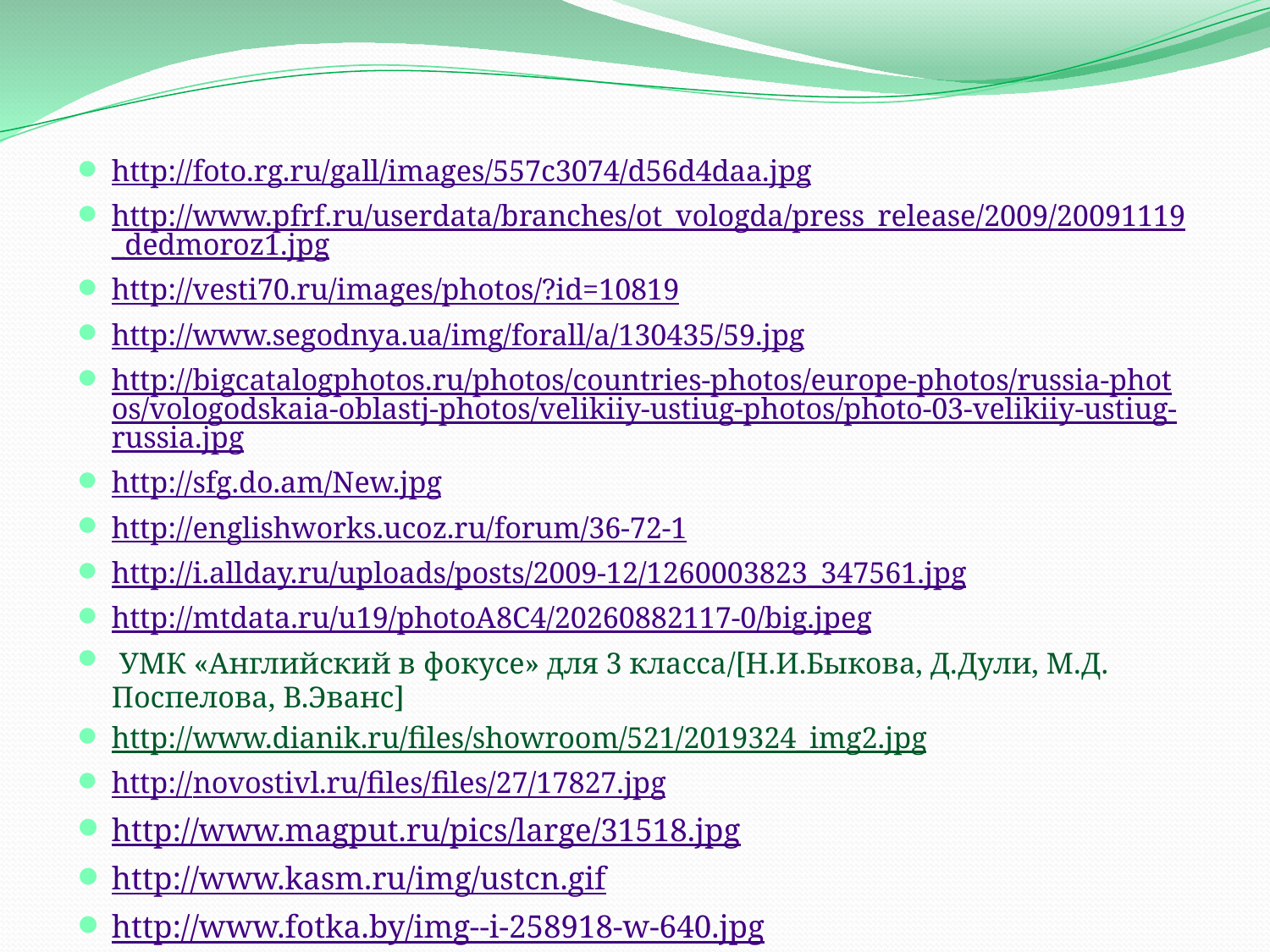

http://foto.rg.ru/gall/images/557c3074/d56d4daa.jpg
http://www.pfrf.ru/userdata/branches/ot_vologda/press_release/2009/20091119_dedmoroz1.jpg
http://vesti70.ru/images/photos/?id=10819
http://www.segodnya.ua/img/forall/a/130435/59.jpg
http://bigcatalogphotos.ru/photos/countries-photos/europe-photos/russia-photos/vologodskaia-oblastj-photos/velikiiy-ustiug-photos/photo-03-velikiiy-ustiug-russia.jpg
http://sfg.do.am/New.jpg
http://englishworks.ucoz.ru/forum/36-72-1
http://i.allday.ru/uploads/posts/2009-12/1260003823_347561.jpg
http://mtdata.ru/u19/photoA8C4/20260882117-0/big.jpeg
 УМК «Английский в фокусе» для 3 класса/[Н.И.Быкова, Д.Дули, М.Д. Поспелова, В.Эванс]
http://www.dianik.ru/files/showroom/521/2019324_img2.jpg
http://novostivl.ru/files/files/27/17827.jpg
http://www.magput.ru/pics/large/31518.jpg
http://www.kasm.ru/img/ustcn.gif
http://www.fotka.by/img--i-258918-w-640.jpg